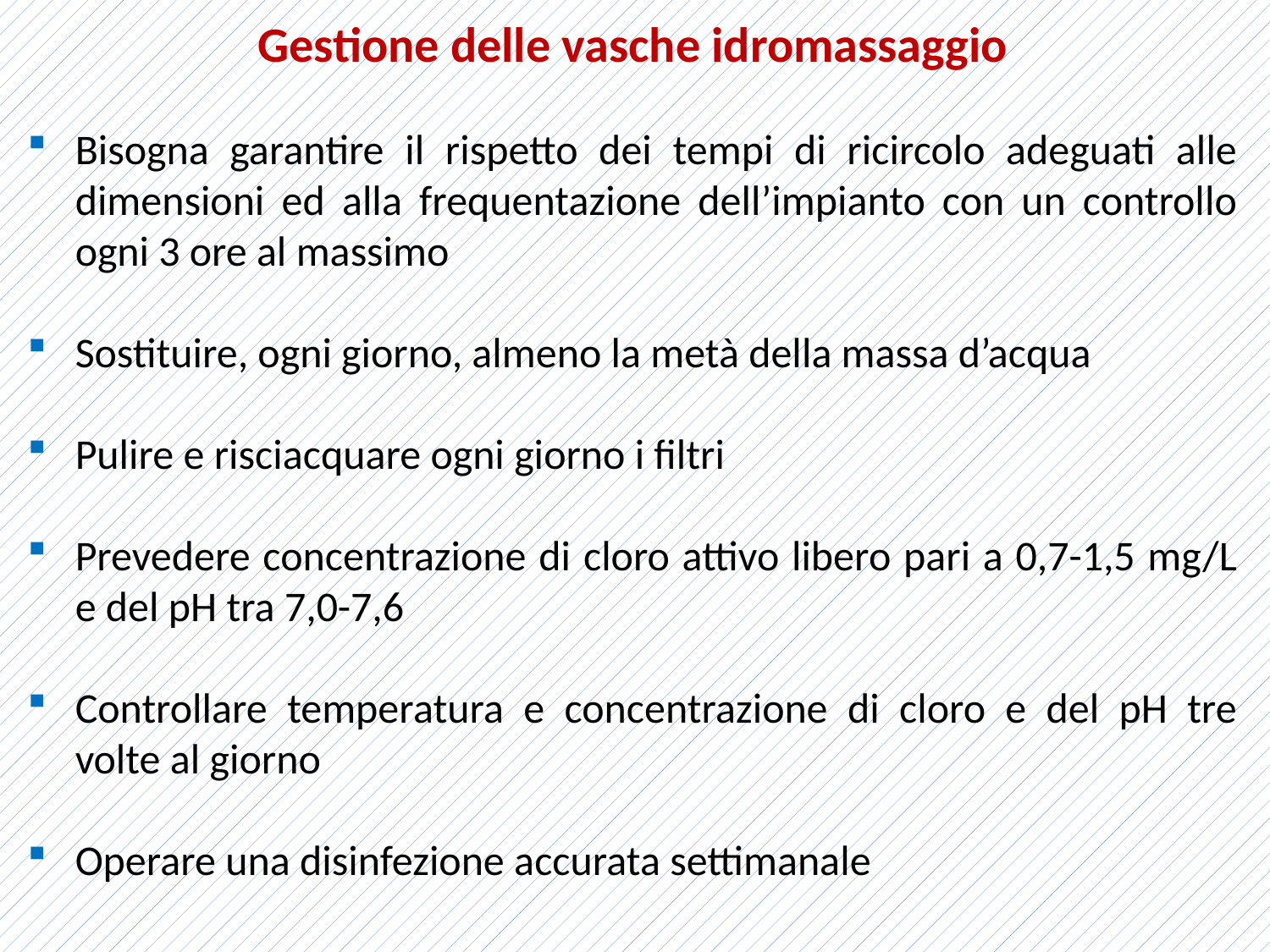

Gestione delle vasche idromassaggio

Bisogna garantire il rispetto dei tempi di ricircolo adeguati alle dimensioni ed alla frequentazione dell’impianto con un controllo ogni 3 ore al massimo

Sostituire, ogni giorno, almeno la metà della massa d’acqua

Pulire e risciacquare ogni giorno i filtri

Prevedere concentrazione di cloro attivo libero pari a 0,7-1,5 mg/L e del pH tra 7,0-7,6

Controllare temperatura e concentrazione di cloro e del pH tre volte al giorno

Operare una disinfezione accurata settimanale